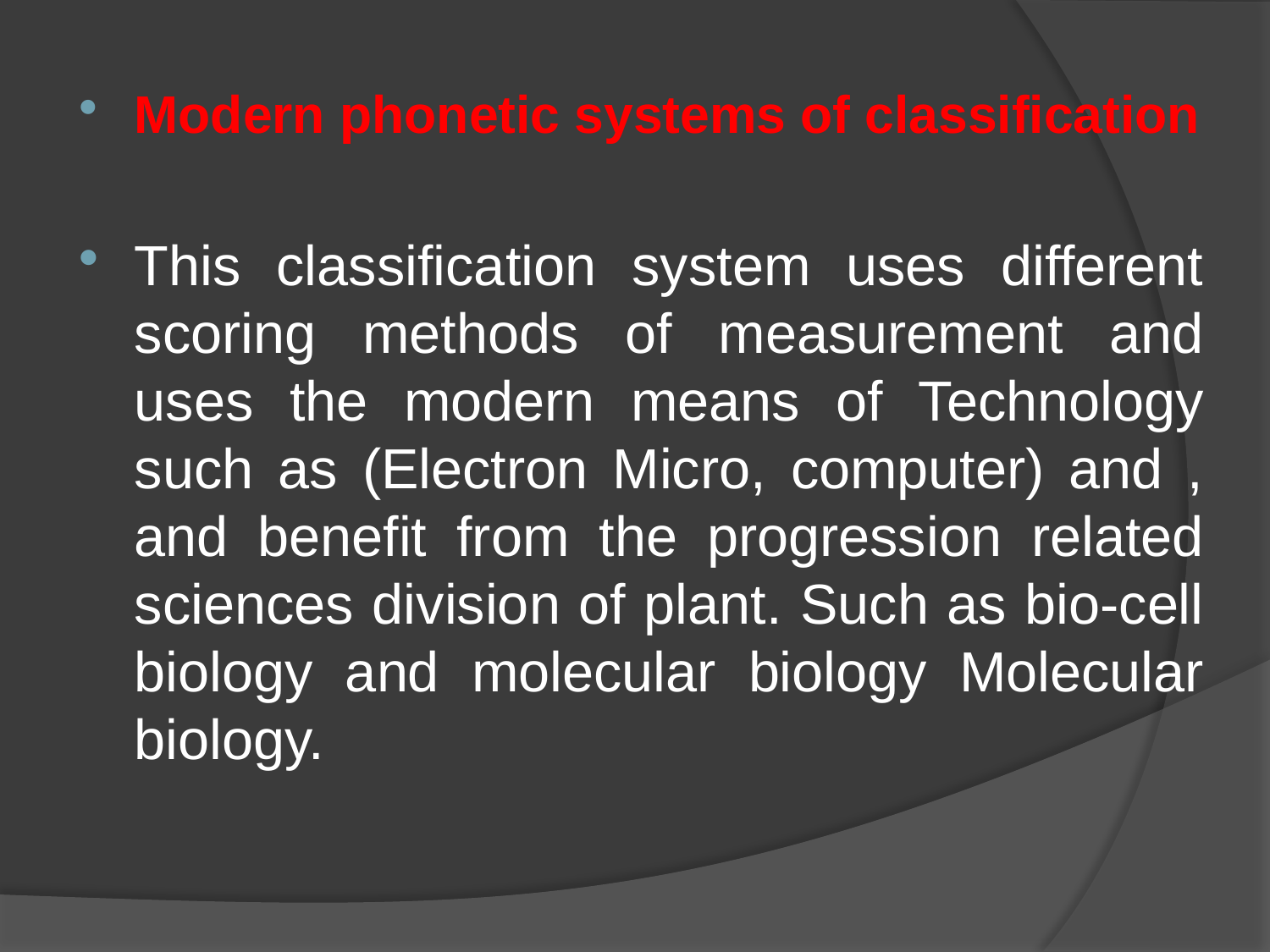

Modern phonetic systems of classification

This classification system uses different scoring methods of measurement and uses the modern means of Technology such as (Electron Micro, computer) and , and benefit from the progression related sciences division of plant. Such as bio-cell biology and molecular biology Molecular biology.